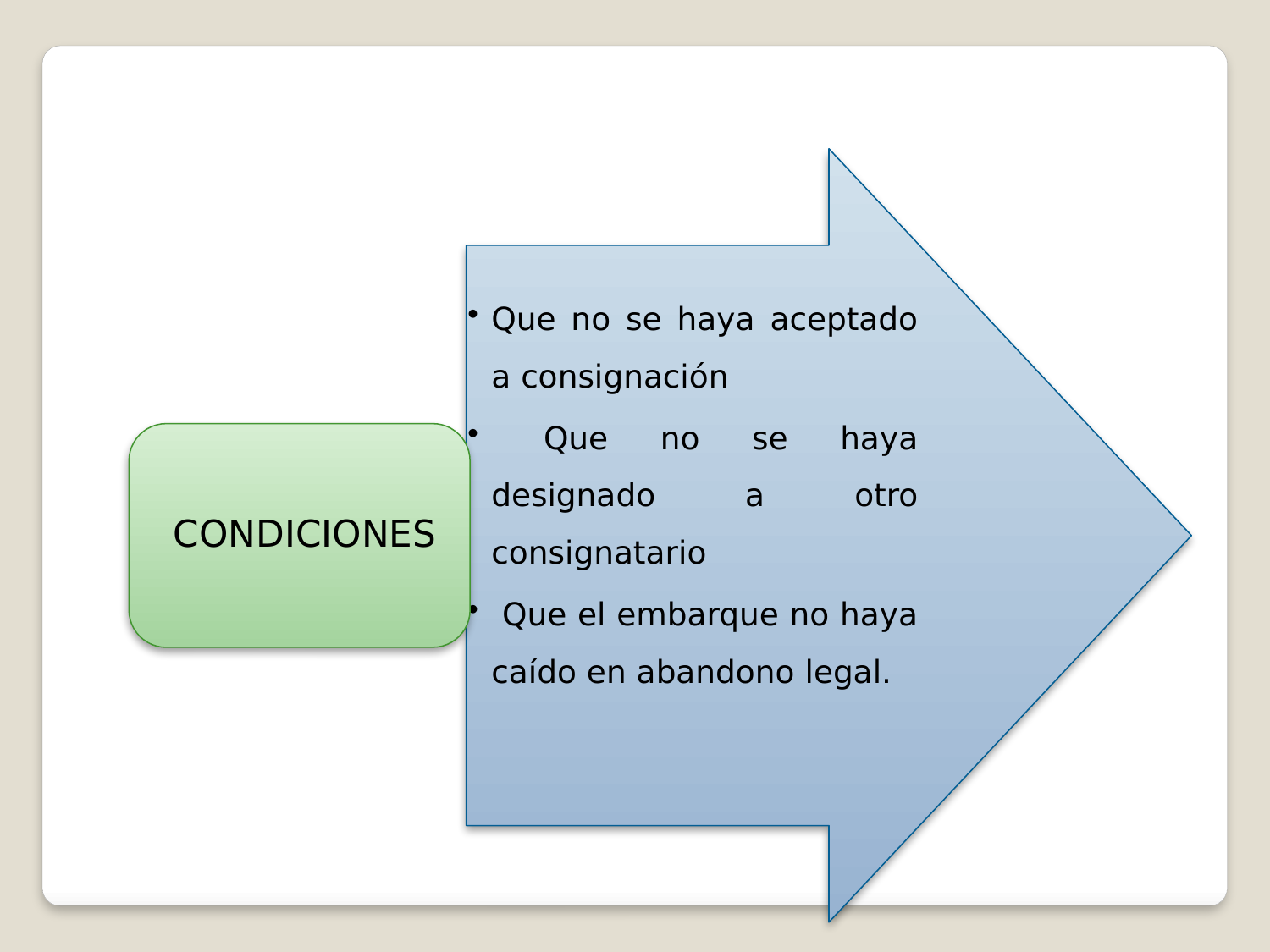

Que no se haya aceptado a consignación
 Que no se haya designado a otro consignatario
 Que el embarque no haya caído en abandono legal.

CONDICIONES